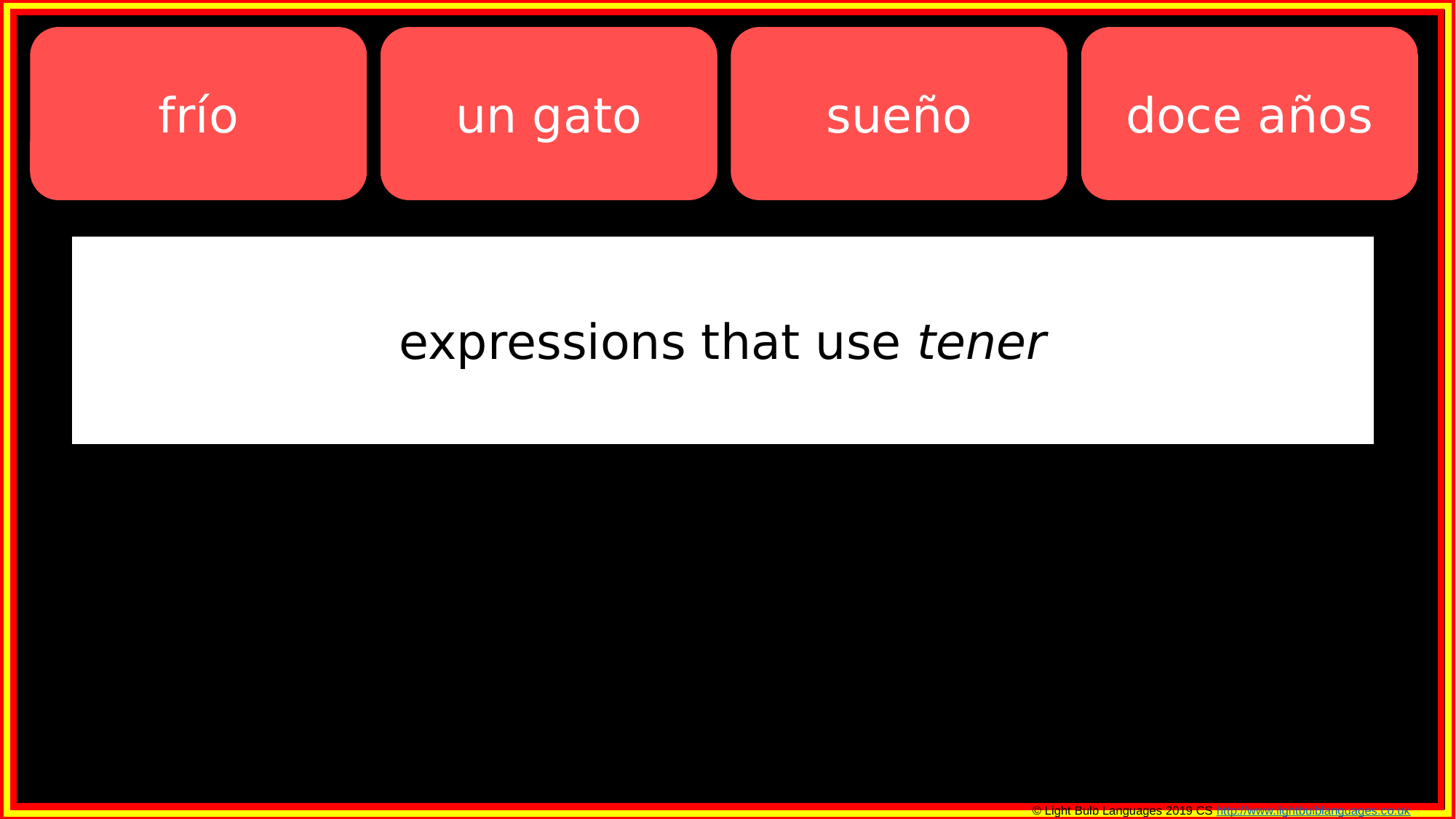

frío
un gato
sueño
doce años
expressions that use tener
© Light Bulb Languages 2019 CS http://www.lightbulblanguages.co.uk